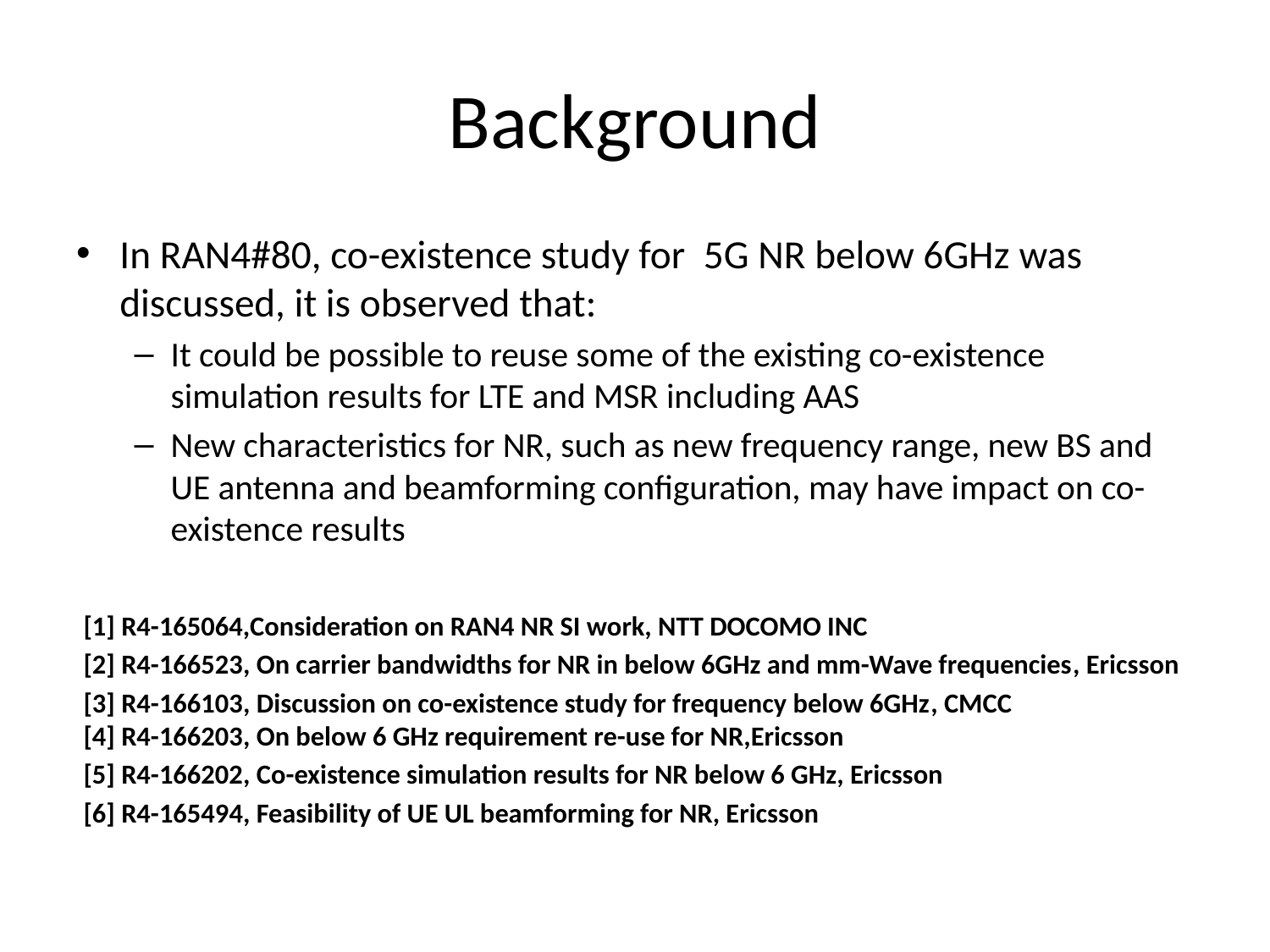

# Background
In RAN4#80, co-existence study for  5G NR below 6GHz was discussed, it is observed that:
It could be possible to reuse some of the existing co-existence simulation results for LTE and MSR including AAS
New characteristics for NR, such as new frequency range, new BS and UE antenna and beamforming configuration, may have impact on co-existence results

[1] R4-165064,Consideration on RAN4 NR SI work, NTT DOCOMO INC
[2] R4-166523, On carrier bandwidths for NR in below 6GHz and mm-Wave frequencies, Ericsson
[3] R4-166103, Discussion on co-existence study for frequency below 6GHz, CMCC
[4] R4-166203, On below 6 GHz requirement re-use for NR,Ericsson
[5] R4-166202, Co-existence simulation results for NR below 6 GHz, Ericsson
[6] R4-165494, Feasibility of UE UL beamforming for NR, Ericsson